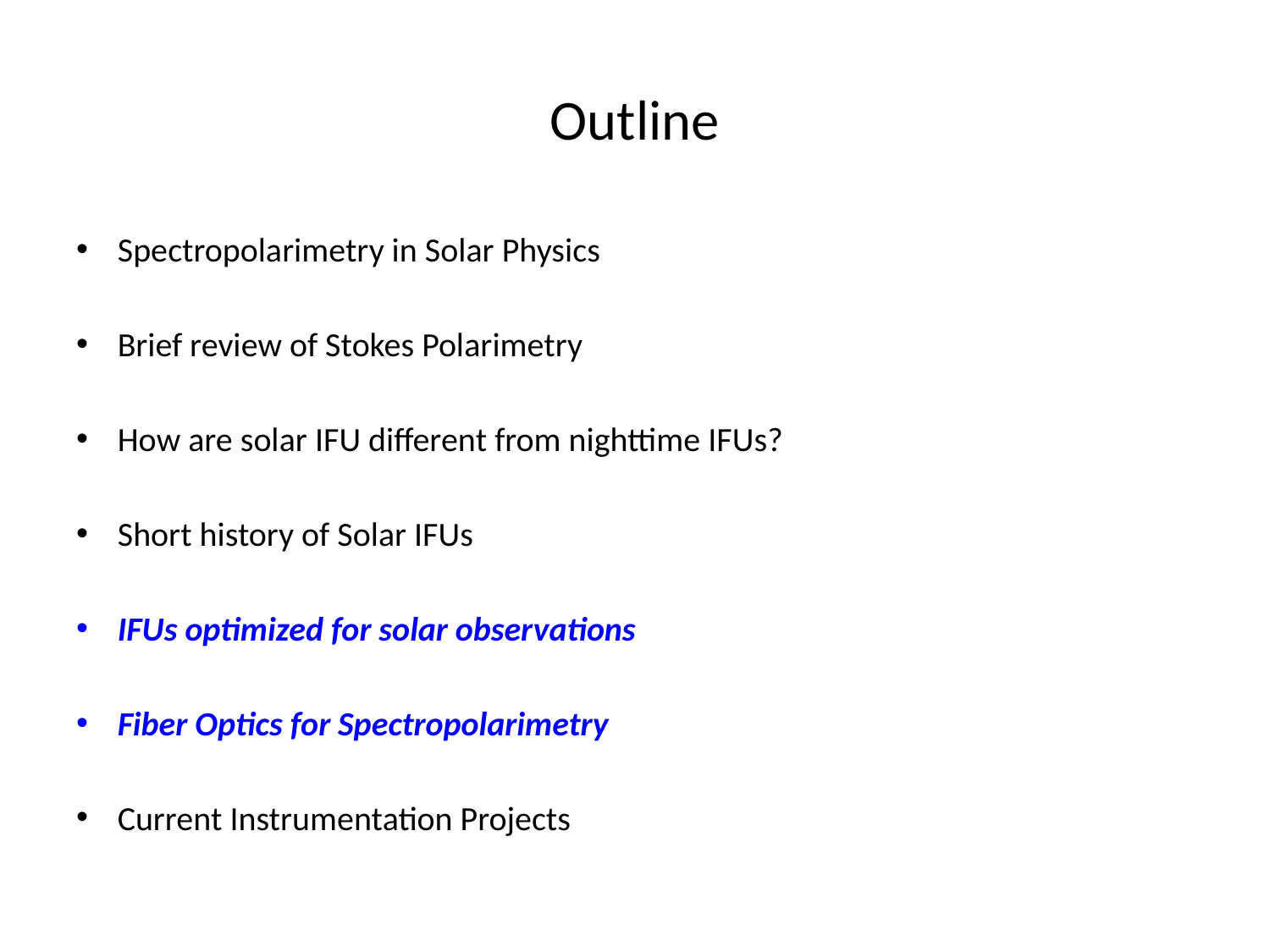

# Outline
Spectropolarimetry in Solar Physics

Brief review of Stokes Polarimetry

How are solar IFU different from nighttime IFUs?

Short history of Solar IFUs

IFUs optimized for solar observations

Fiber Optics for Spectropolarimetry

Current Instrumentation Projects